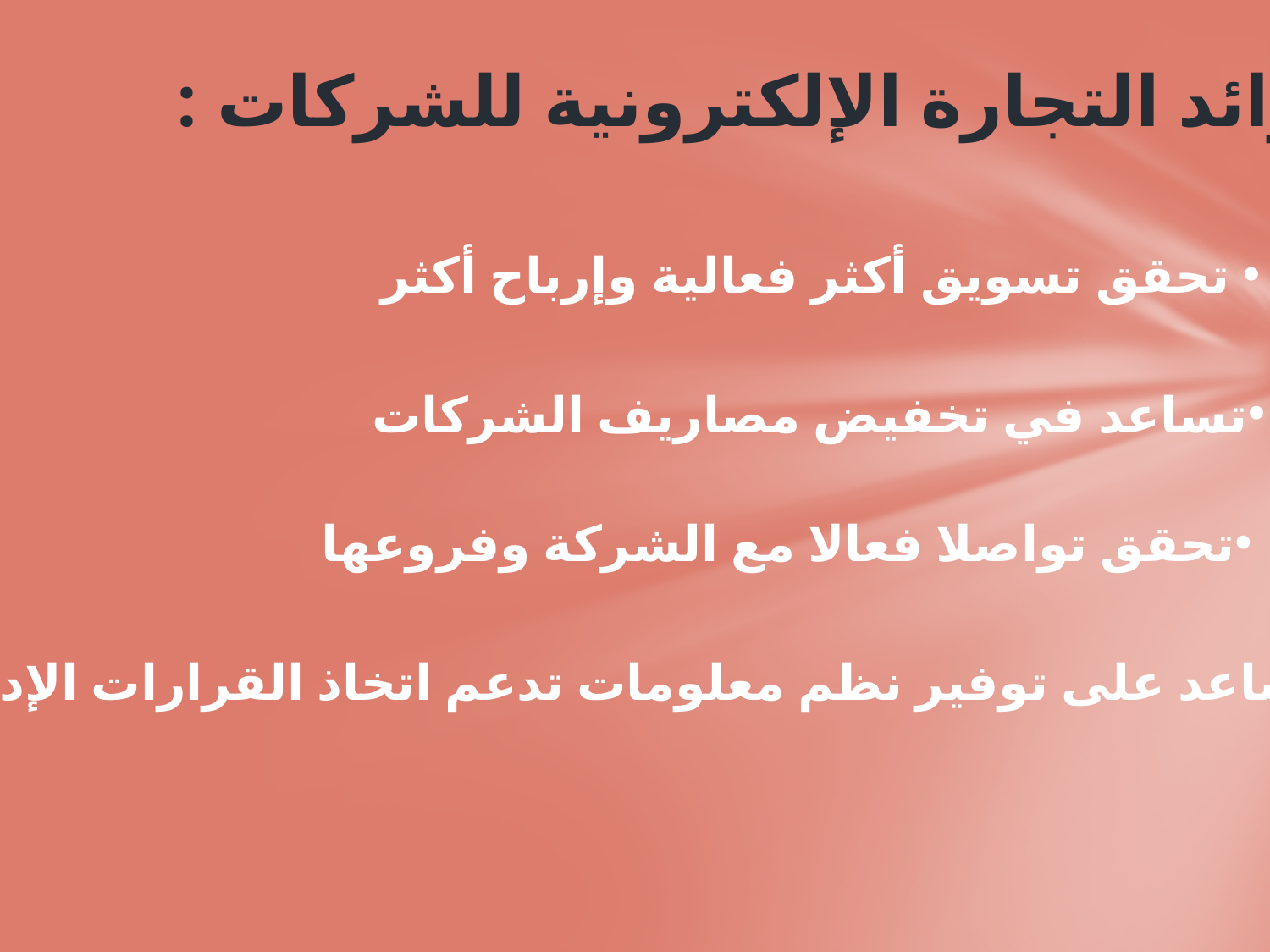

فوائد التجارة الإلكترونية للشركات :
 تحقق تسويق أكثر فعالية وإرباح أكثر
تساعد في تخفيض مصاريف الشركات
تحقق تواصلا فعالا مع الشركة وفروعها
 تساعد على توفير نظم معلومات تدعم اتخاذ القرارات الإدارية